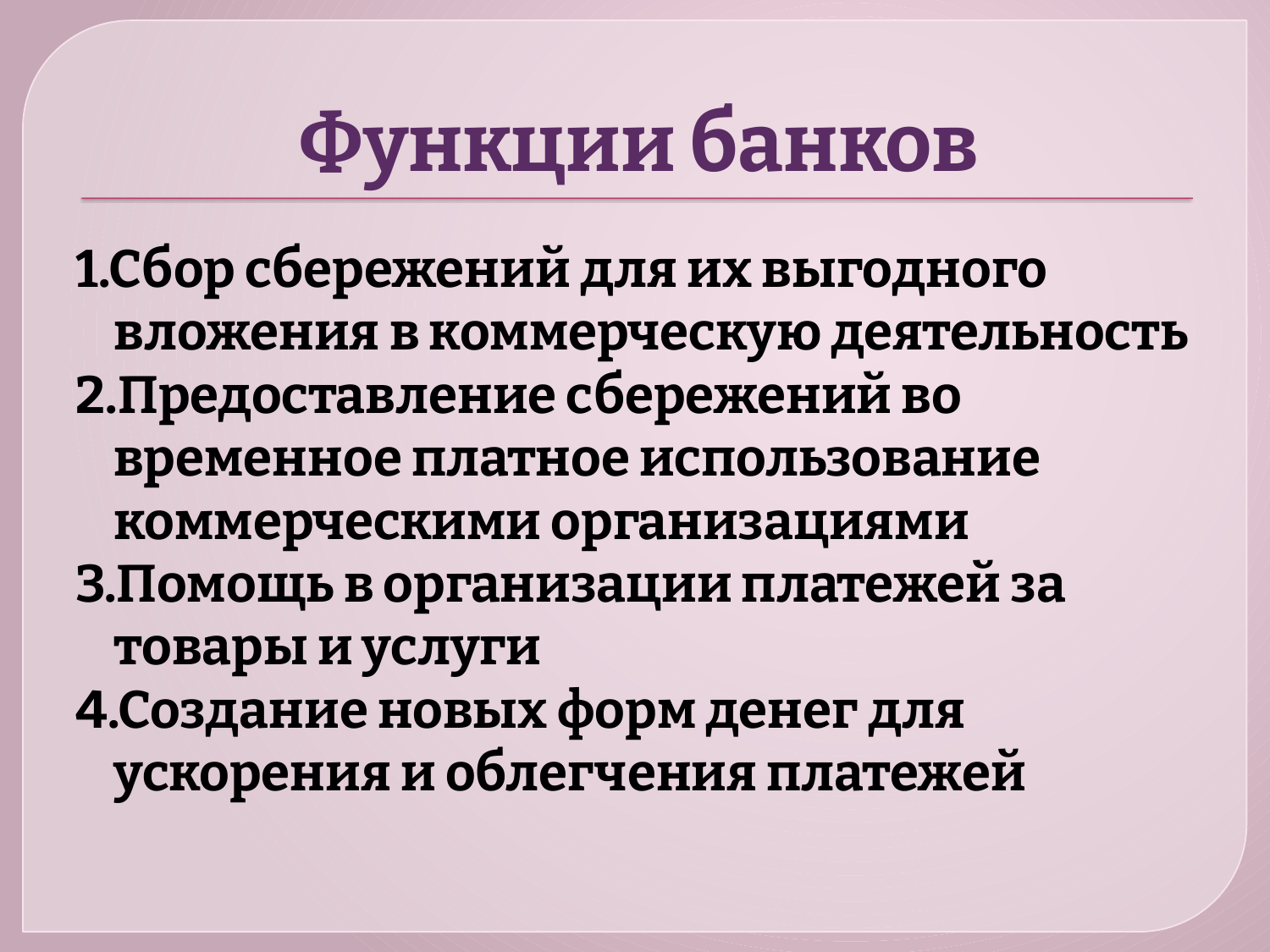

# Функции банков
1.Сбор сбережений для их выгодного вложения в коммерческую деятельность
2.Предоставление сбережений во   временное платное использование коммерческими организациями
3.Помощь в организации платежей за товары и услуги
4.Создание новых форм денег для  ускорения и облегчения платежей